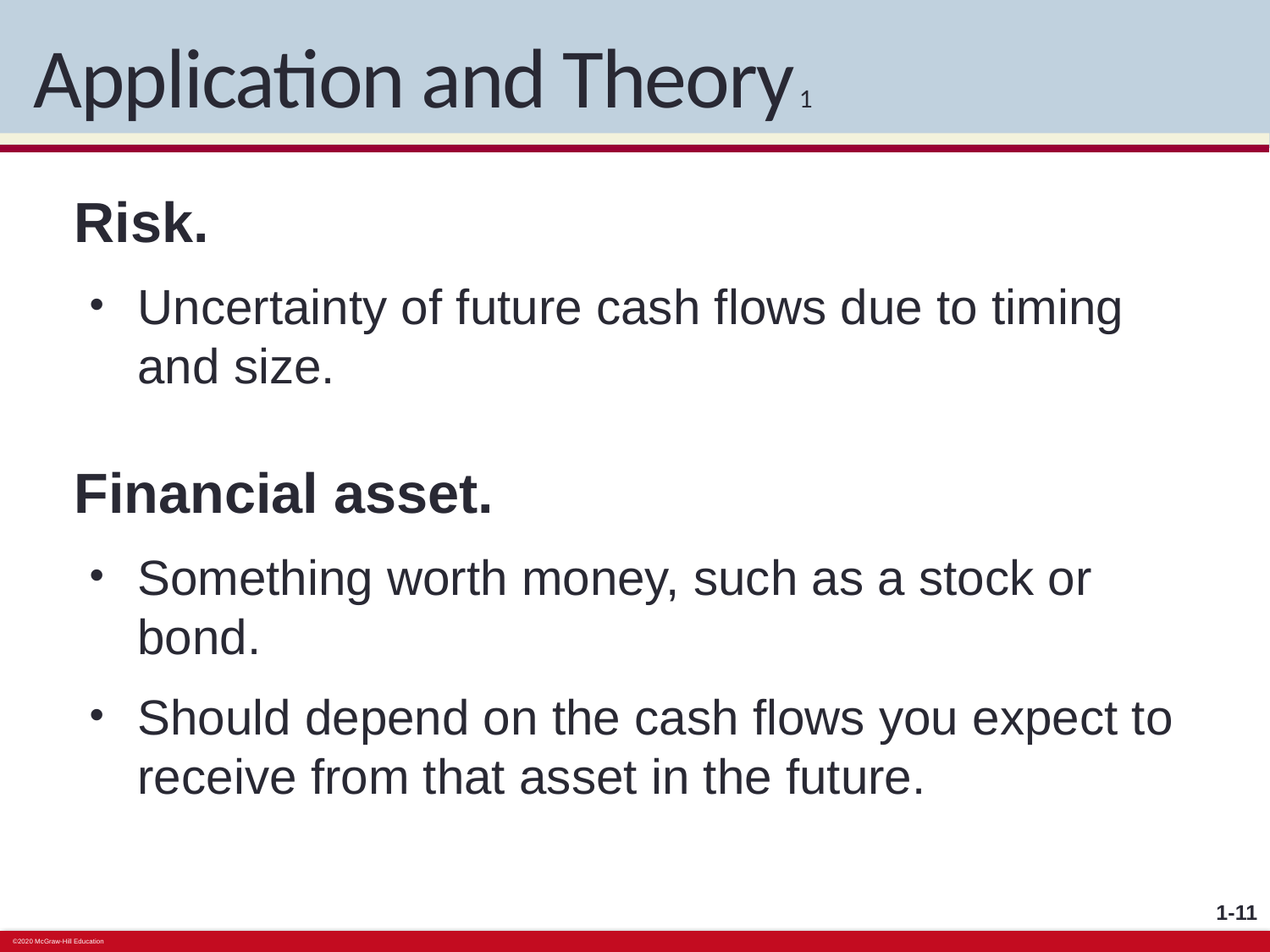

# Application and Theory 1
Risk.
Uncertainty of future cash flows due to timing and size.
Financial asset.
Something worth money, such as a stock or bond.
Should depend on the cash flows you expect to receive from that asset in the future.